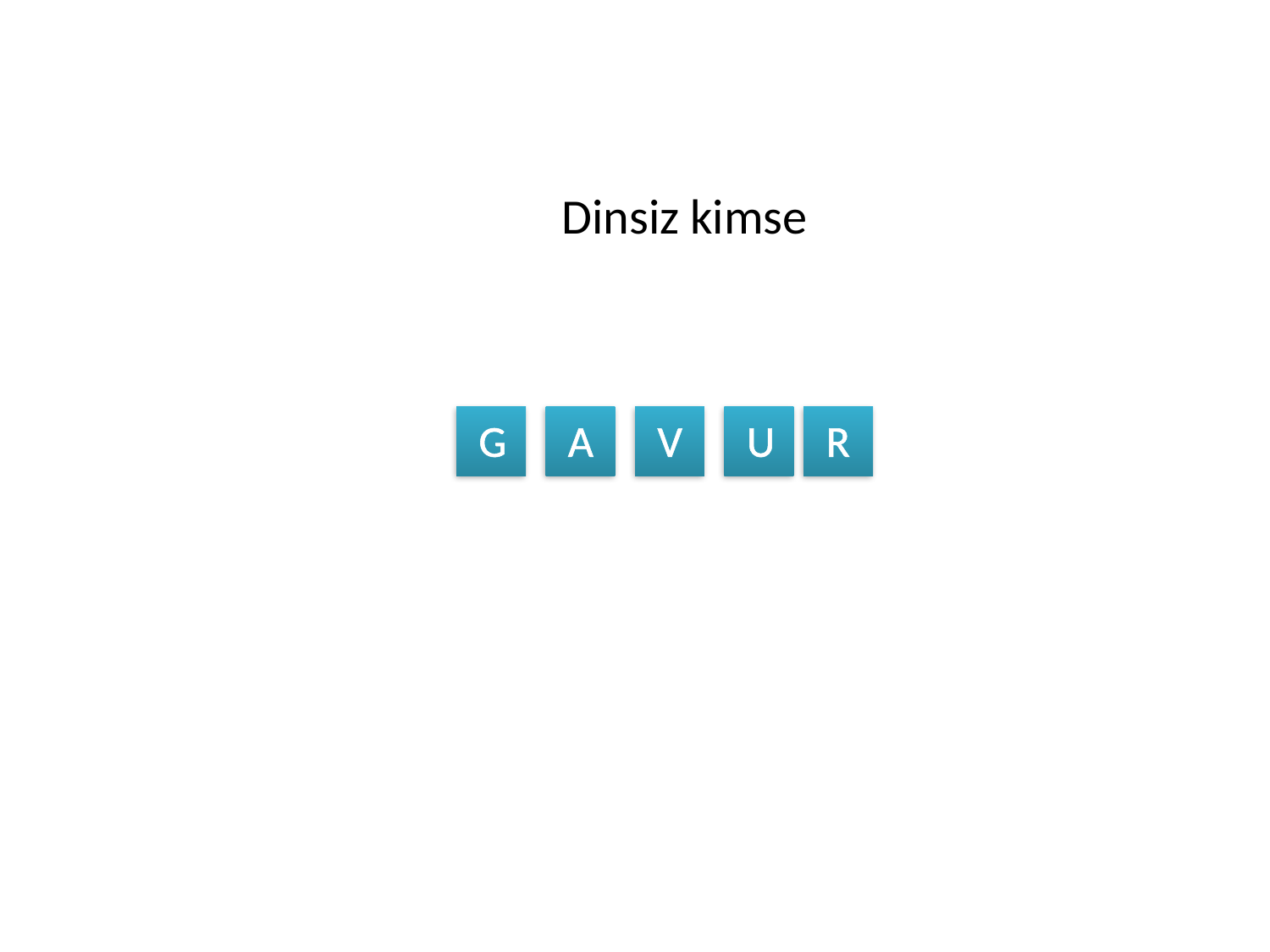

Dinsiz kimse

G

A

V

U

R